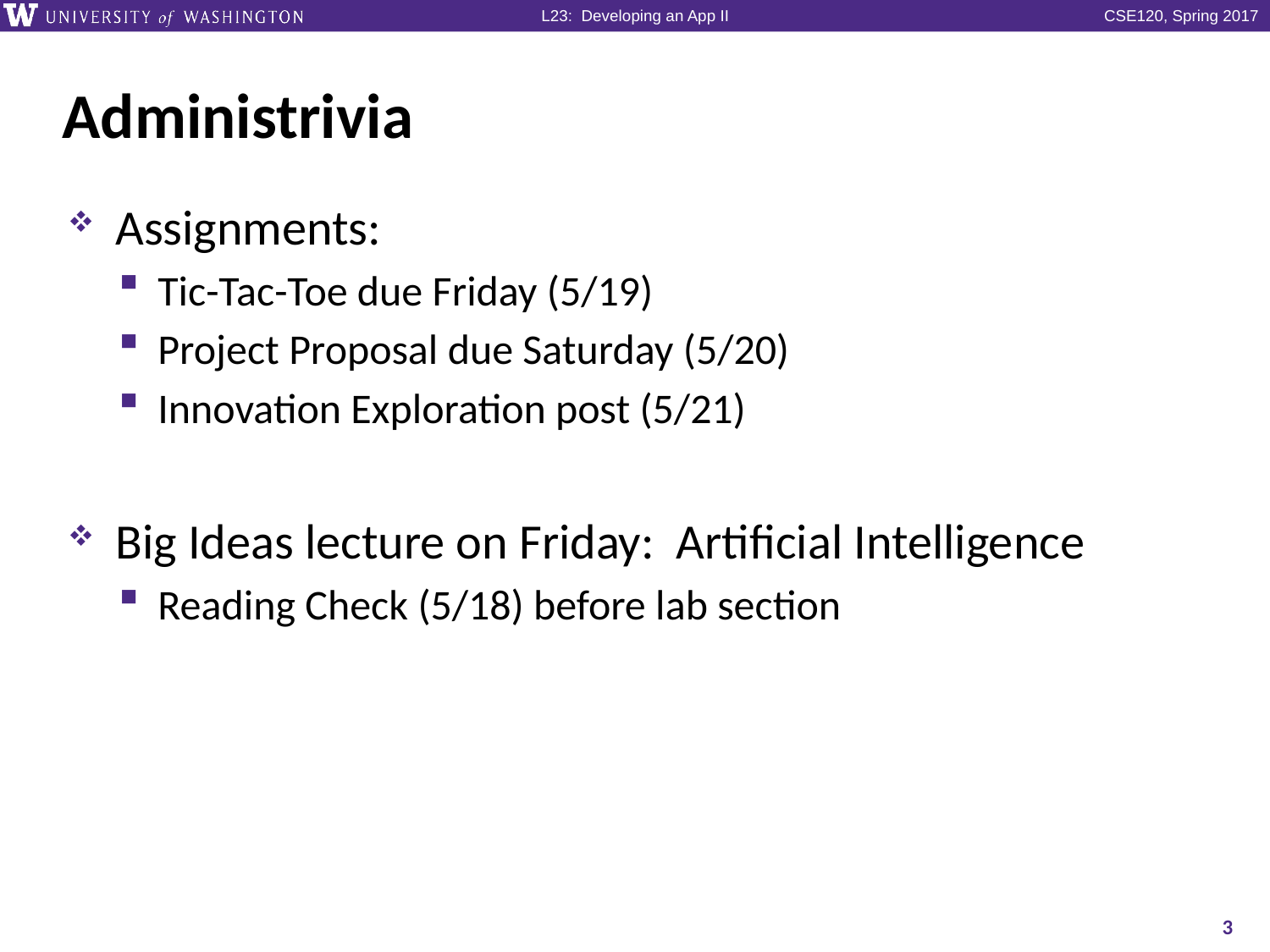

# Administrivia
Assignments:
Tic-Tac-Toe due Friday (5/19)
Project Proposal due Saturday (5/20)
Innovation Exploration post (5/21)

Big Ideas lecture on Friday:  Artificial Intelligence
Reading Check (5/18) before lab section
3